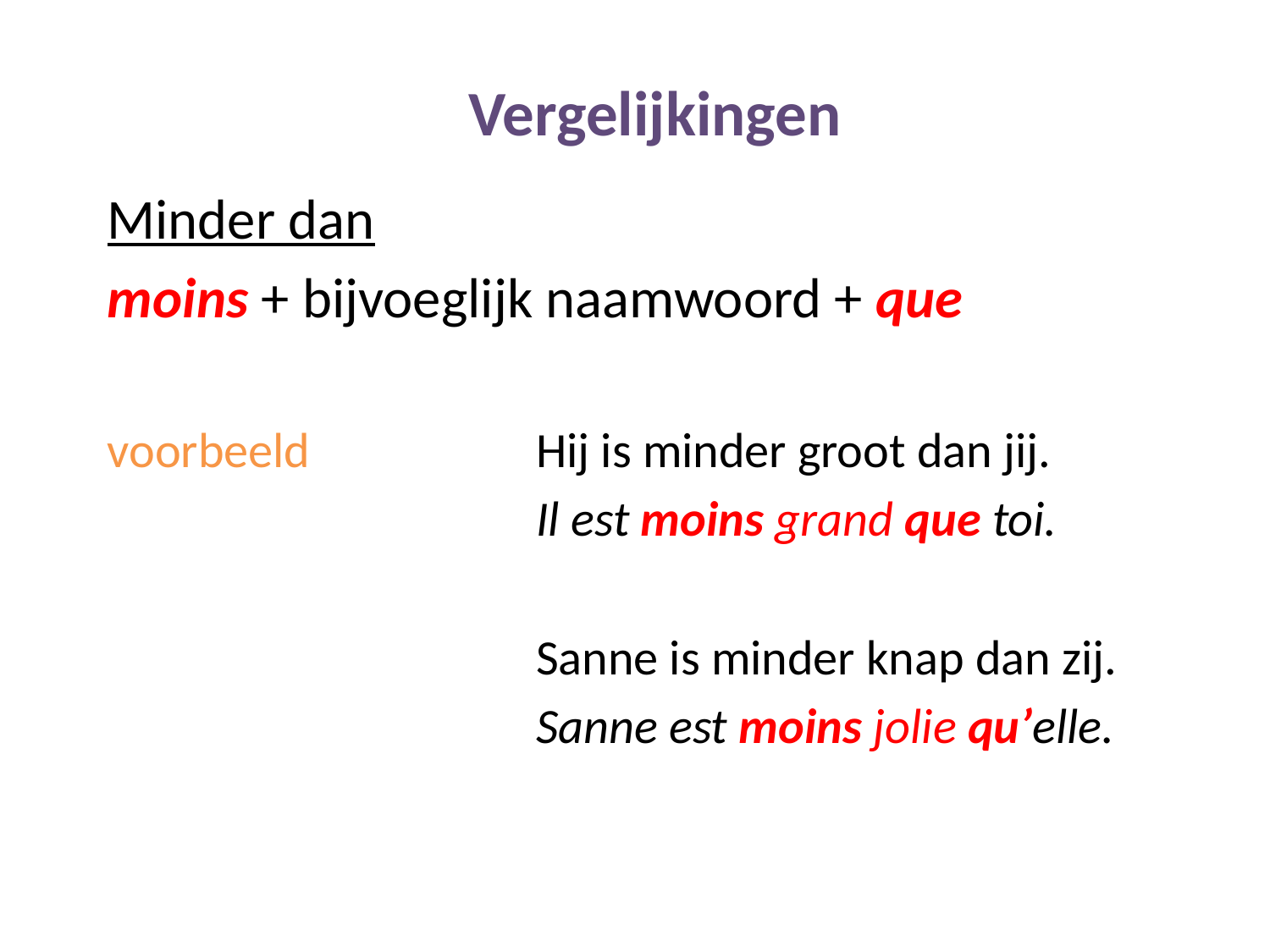

Vergelijkingen
Minder dan
moins + bijvoeglijk naamwoord + que

voorbeeld		Hij is minder groot dan jij.
				Il est moins grand que toi.

				Sanne is minder knap dan zij.
				Sanne est moins jolie qu’elle.